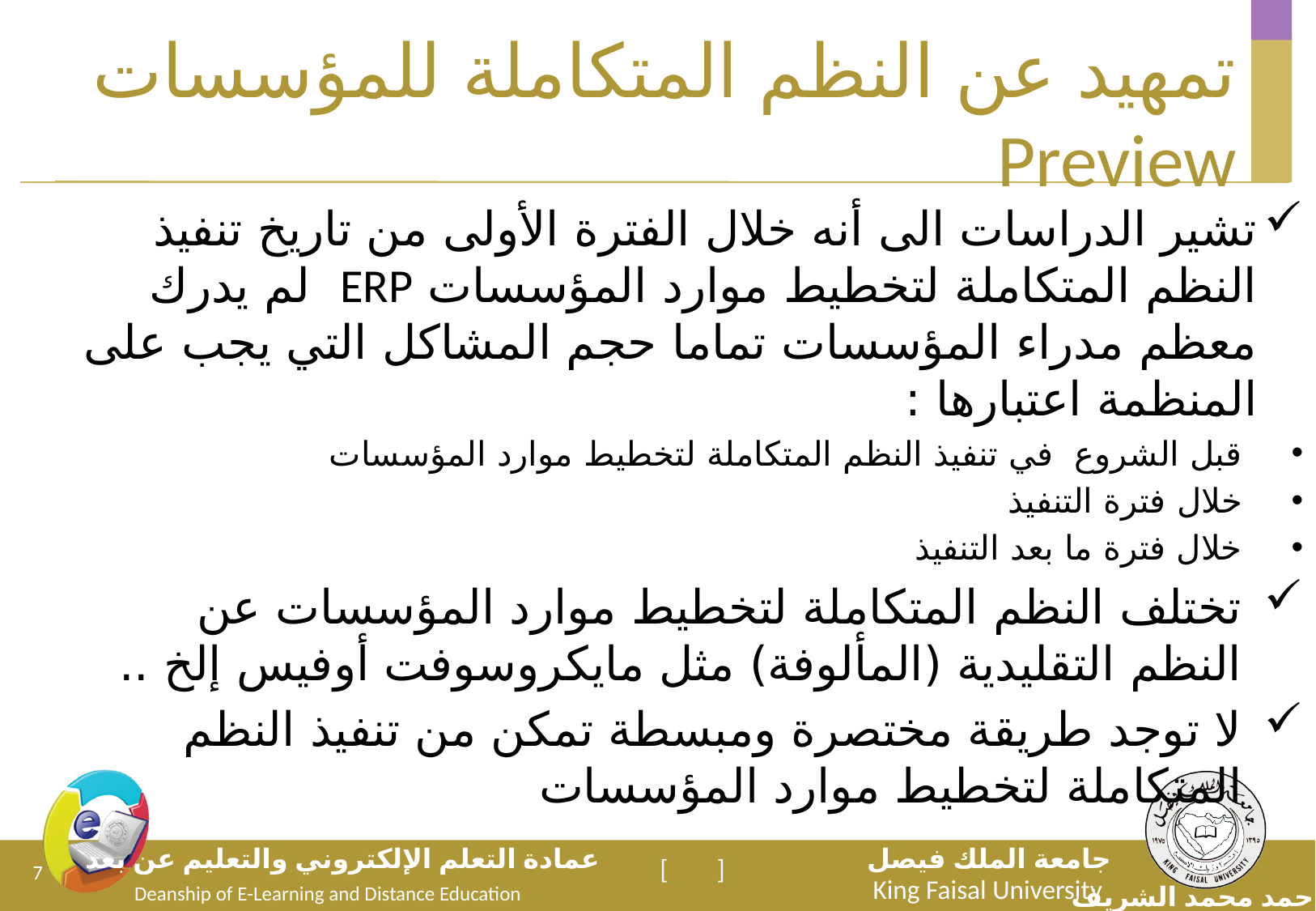

# تمهيد عن النظم المتكاملة للمؤسسات   Preview
تشير الدراسات الى أنه خلال الفترة الأولى من تاريخ تنفيذ النظم المتكاملة لتخطيط موارد المؤسسات ERP  لم يدرك معظم مدراء المؤسسات تماما حجم المشاكل التي يجب على المنظمة اعتبارها :
قبل الشروع  في تنفيذ النظم المتكاملة لتخطيط موارد المؤسسات
خلال فترة التنفيذ
خلال فترة ما بعد التنفيذ
تختلف النظم المتكاملة لتخطيط موارد المؤسسات عن النظم التقليدية (المألوفة) مثل مايكروسوفت أوفيس إلخ ..
لا توجد طريقة مختصرة ومبسطة تمكن من تنفيذ النظم المتكاملة لتخطيط موارد المؤسسات

7